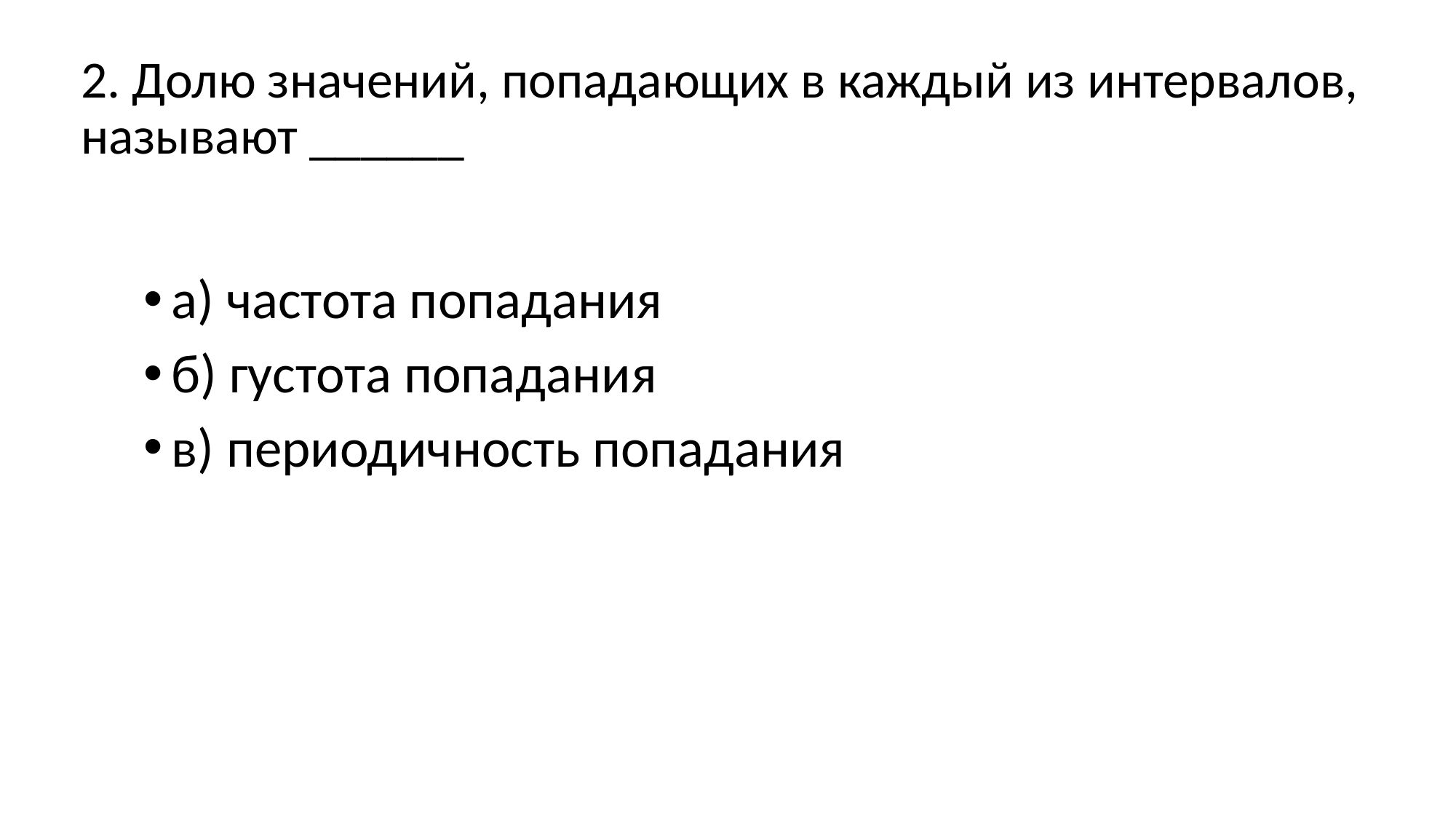

# 2. Долю значений, попадающих в каждый из интервалов, называют ______
а) частота попадания
б) густота попадания
в) периодичность попадания